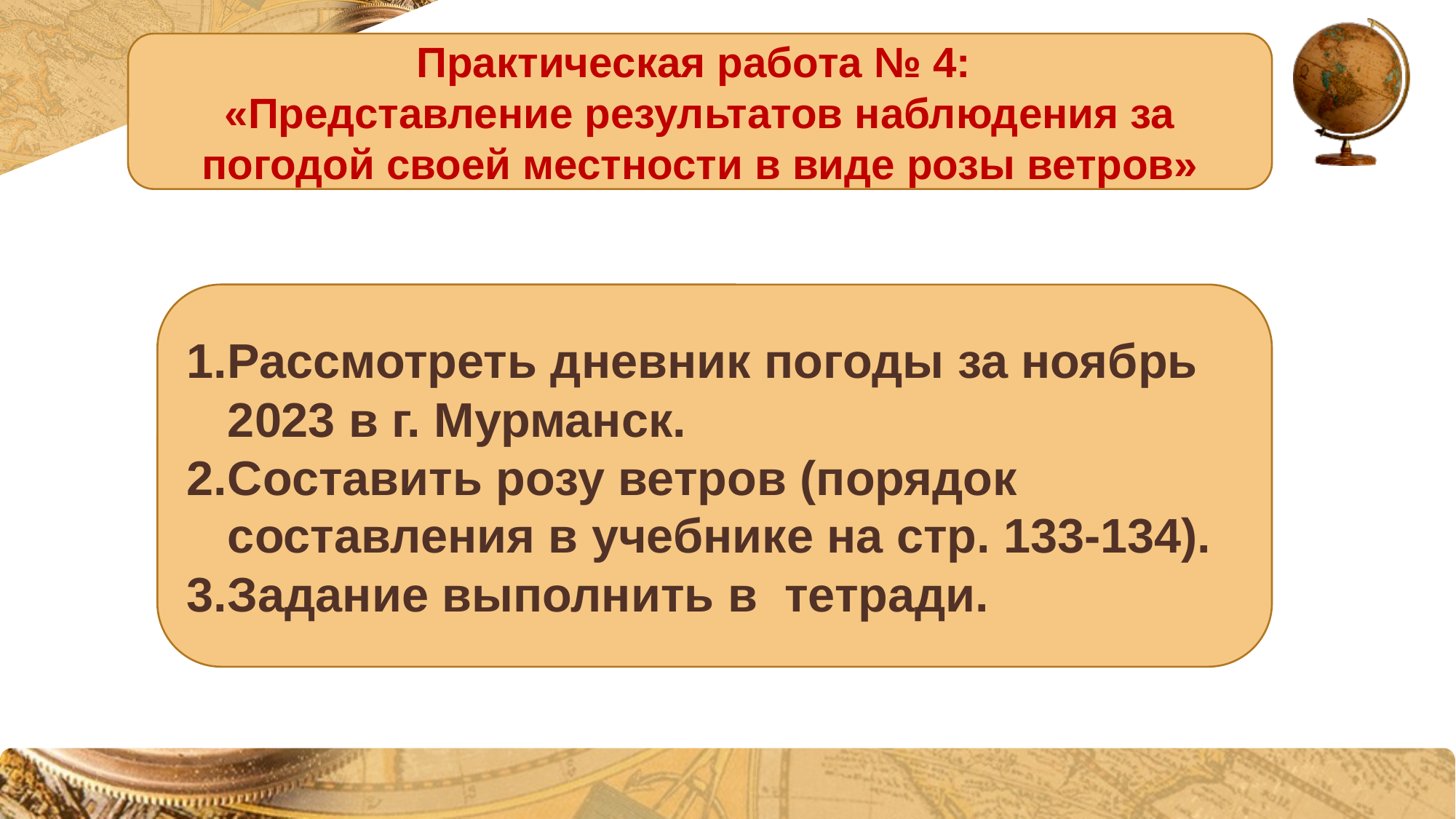

Практическая работа № 4:
«Представление результатов наблюдения за погодой своей местности в виде розы ветров»
Рассмотреть дневник погоды за ноябрь 2023 в г. Мурманск.
Составить розу ветров (порядок составления в учебнике на стр. 133-134).
Задание выполнить в  тетради.